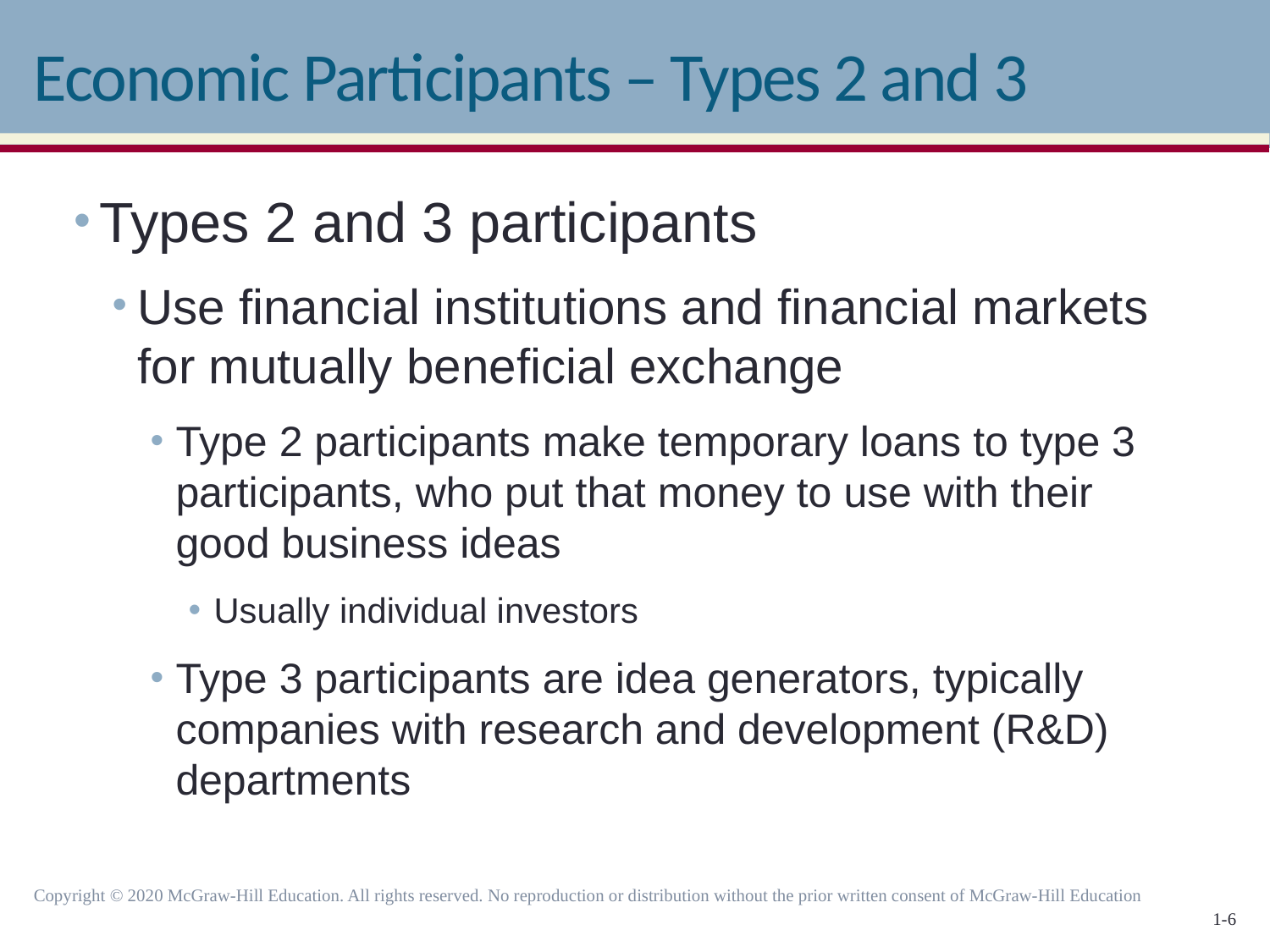

# Economic Participants – Types 2 and 3
Types 2 and 3 participants
Use financial institutions and financial markets for mutually beneficial exchange
Type 2 participants make temporary loans to type 3 participants, who put that money to use with their good business ideas
Usually individual investors
Type 3 participants are idea generators, typically companies with research and development (R&D) departments
Copyright © 2020 McGraw-Hill Education. All rights reserved. No reproduction or distribution without the prior written consent of McGraw-Hill Education